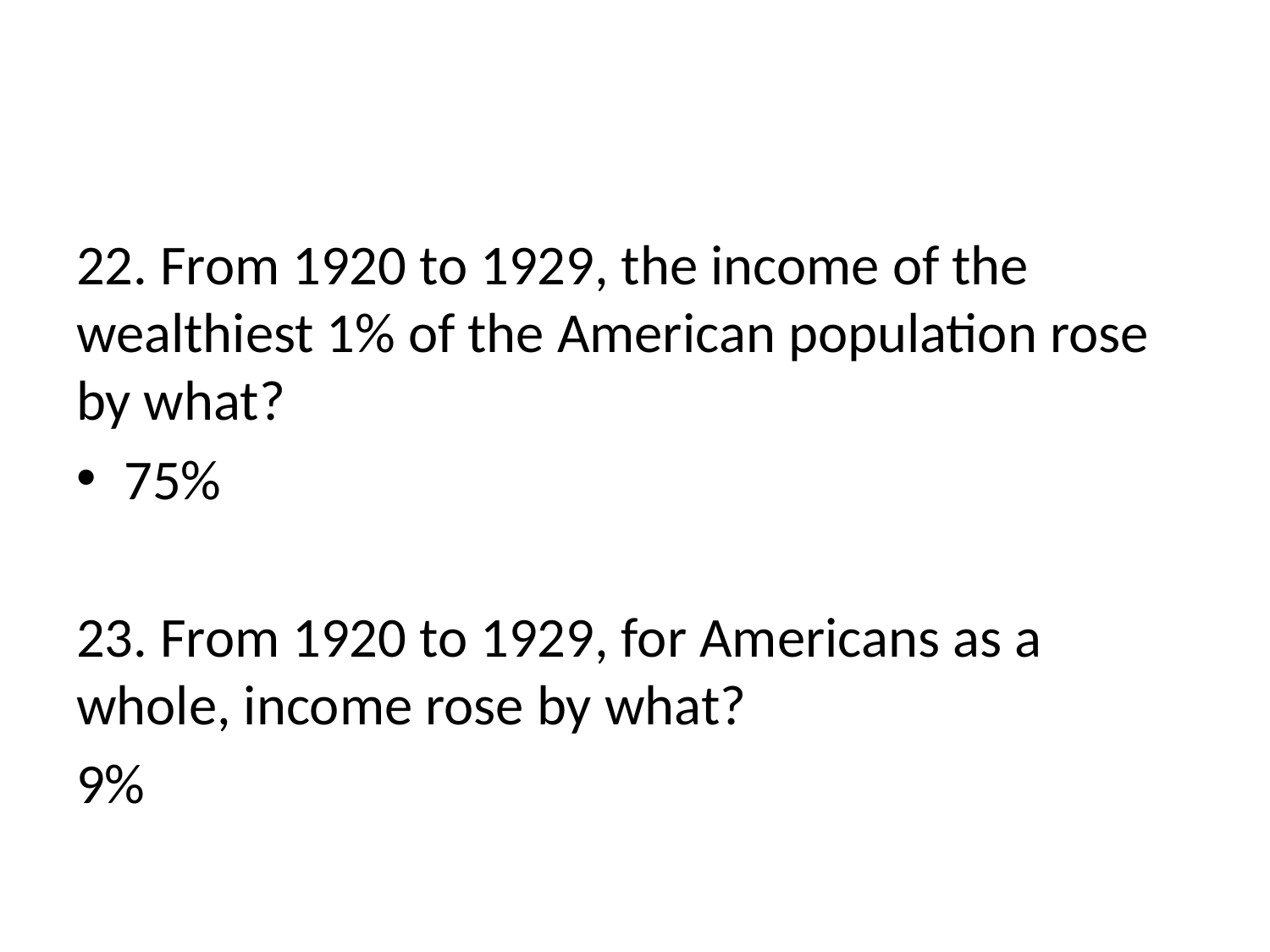

#
22. From 1920 to 1929, the income of the wealthiest 1% of the American population rose by what?
75%

23. From 1920 to 1929, for Americans as a whole, income rose by what?
9%